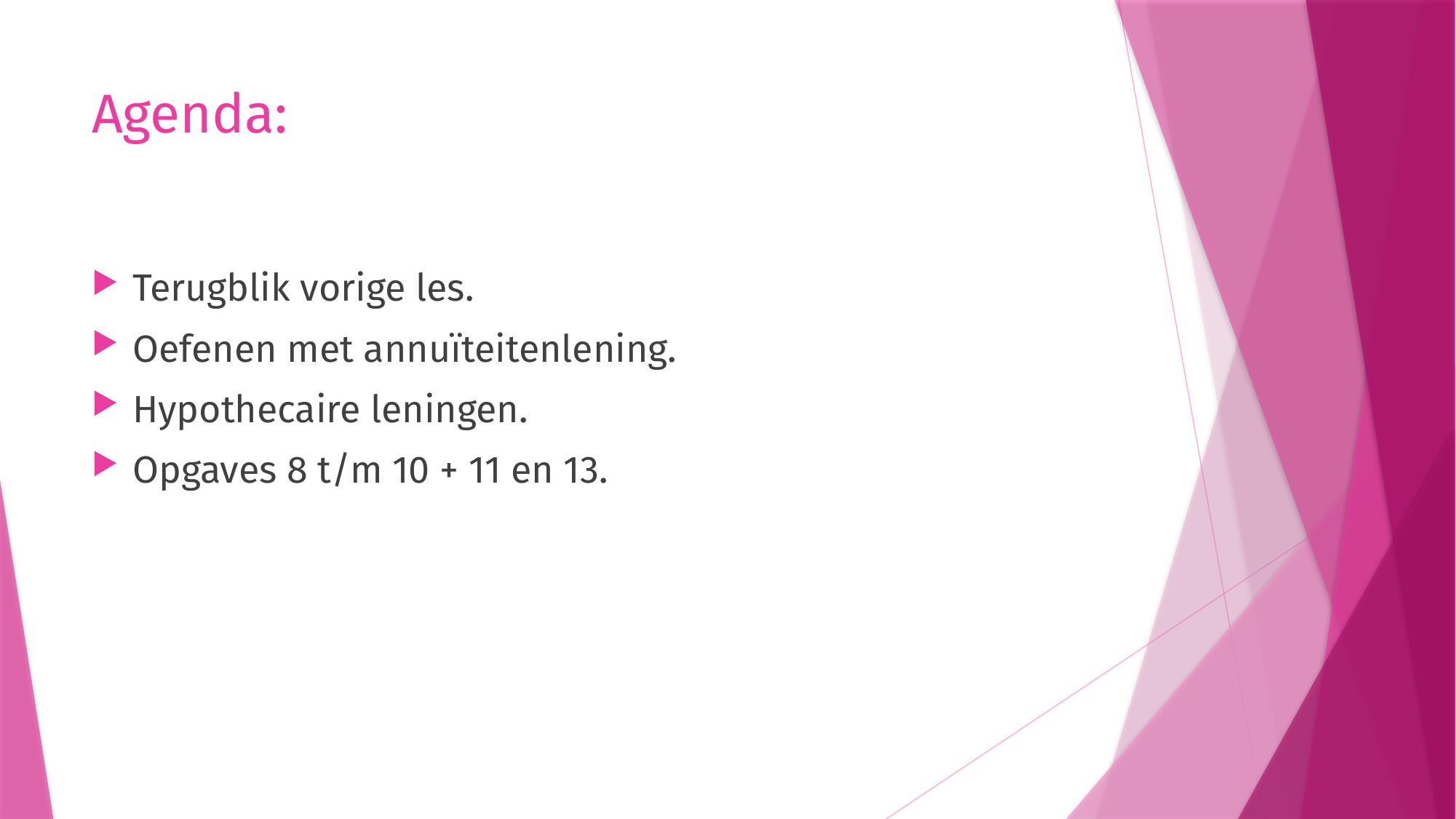

# Agenda:
Terugblik vorige les.
Oefenen met annuïteitenlening.
Hypothecaire leningen.
Opgaves 8 t/m 10 + 11 en 13.